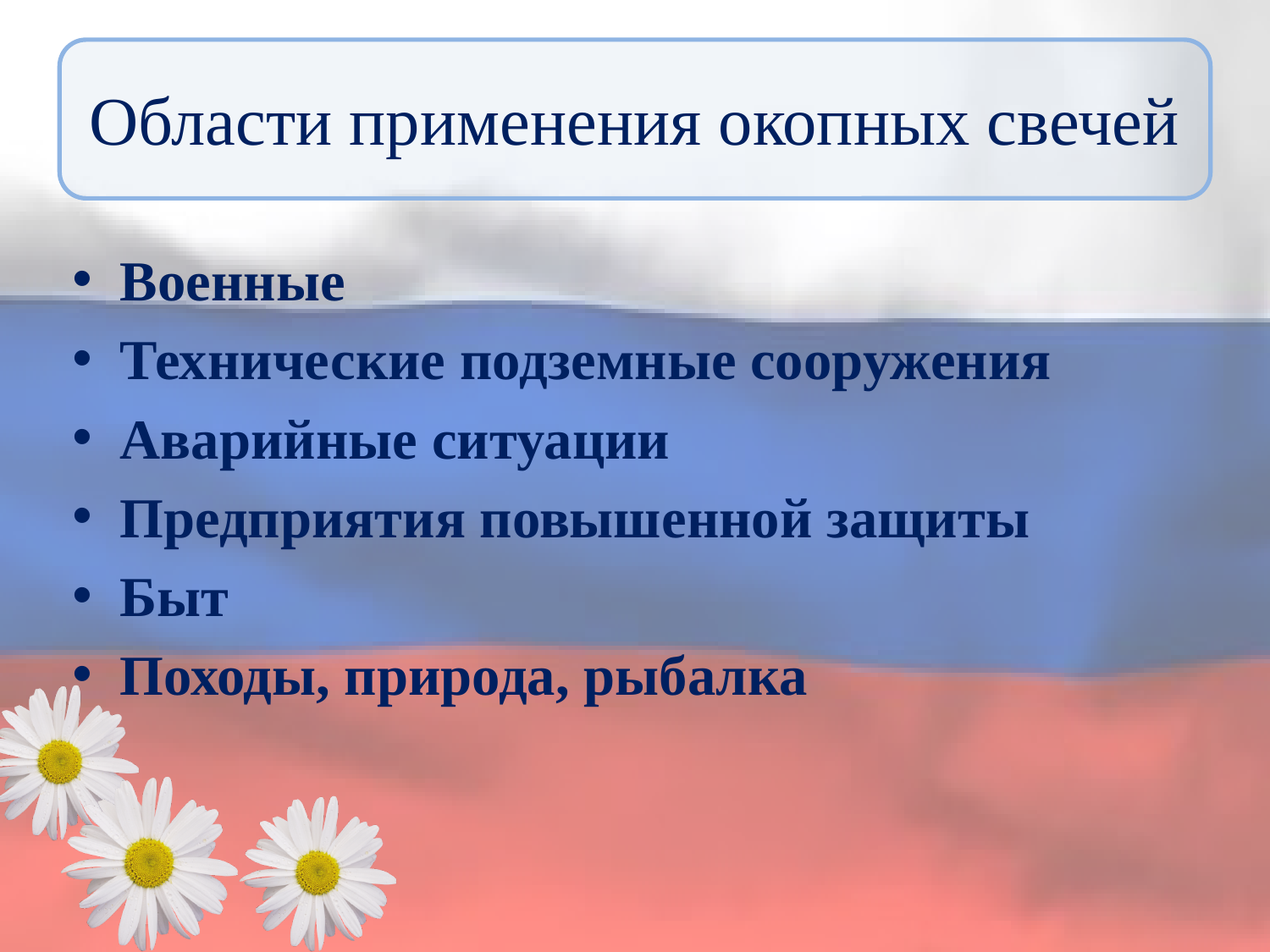

# Области применения окопных свечей
Военные
Технические подземные сооружения
Аварийные ситуации
Предприятия повышенной защиты
Быт
Походы, природа, рыбалка